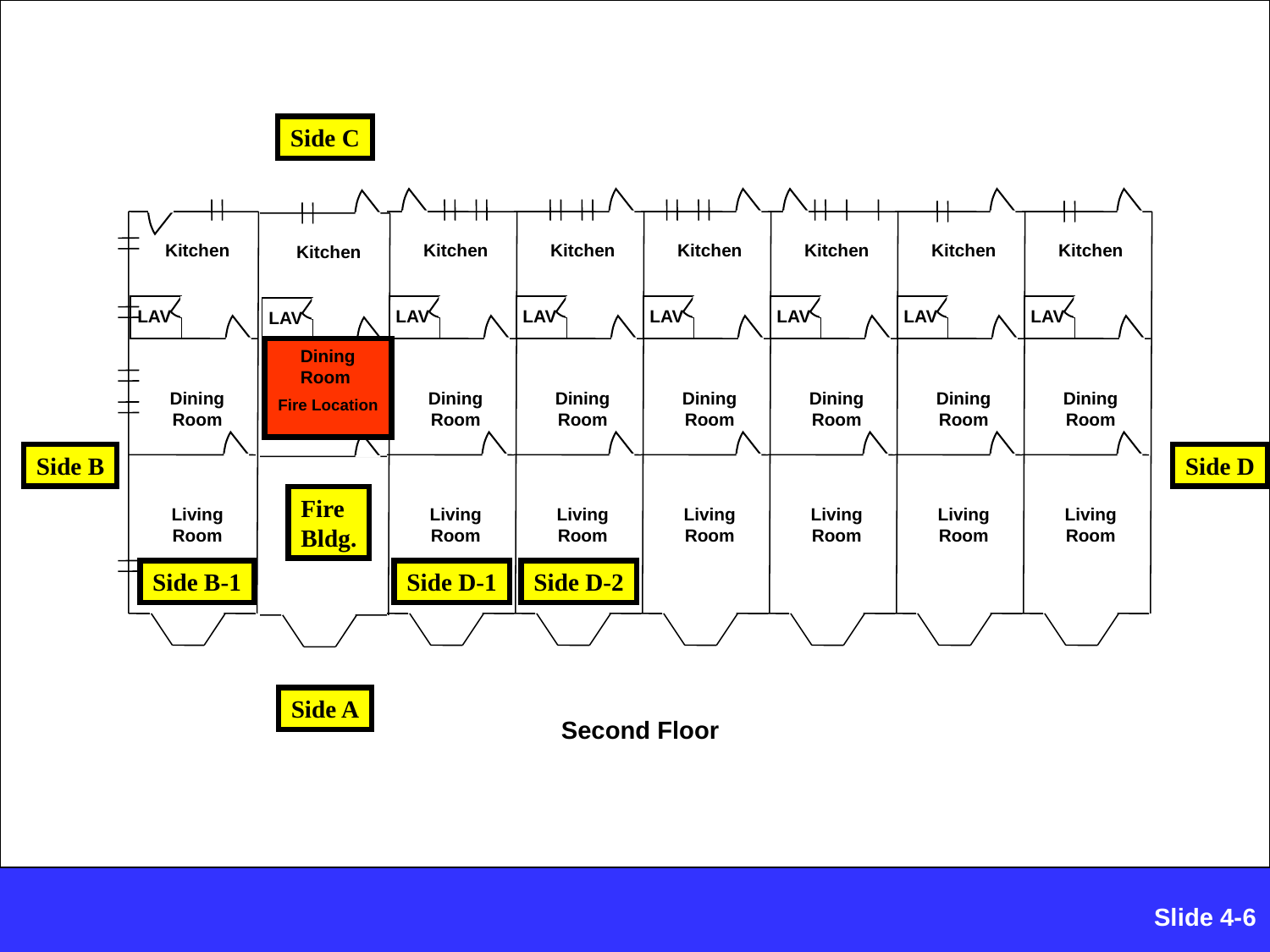

Side C

Kitchen

LAV

Dining Room

Living Room

Kitchen

LAV

Dining Room

Living Room

Kitchen

LAV

Living Room

Kitchen
Kitchen
Kitchen
Kitchen
Kitchen

LAV
LAV
LAV
LAV
LAV

Dining Room
Fire Location

Dining Room
Dining Room
Dining Room
Dining Room
Dining Room

Side B
Side D

Fire
Bldg.
Living Room
Living Room
Living Room
Living Room
Living Room

Side B-1
Side D-1
Side D-2

Side A
Second Floor
Slide 4-6